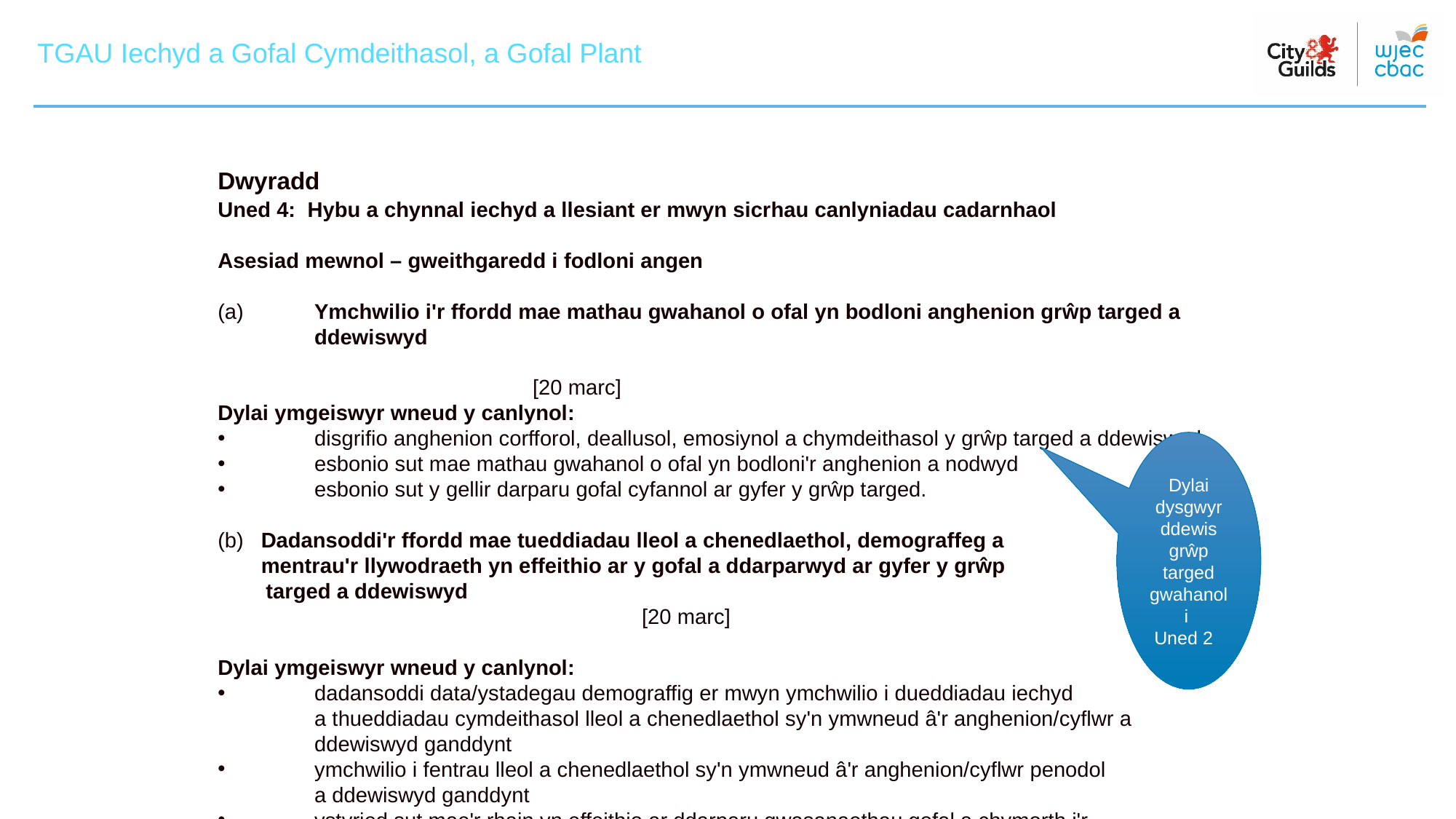

TGAU Iechyd a Gofal Cymdeithasol, a Gofal Plant

TGAU Iechyd a Gofal Cymdeithasol, a Gofal Plant
Dwyradd
Uned 4:  Hybu a chynnal iechyd a llesiant er mwyn sicrhau canlyniadau cadarnhaol

Asesiad mewnol – gweithgaredd i fodloni angen

(a)	Ymchwilio i'r ffordd mae mathau gwahanol o ofal yn bodloni anghenion grŵp targed a ddewiswyd 																	[20 marc]
Dylai ymgeiswyr wneud y canlynol:
disgrifio anghenion corfforol, deallusol, emosiynol a chymdeithasol y grŵp targed a ddewiswyd
esbonio sut mae mathau gwahanol o ofal yn bodloni'r anghenion a nodwyd
esbonio sut y gellir darparu gofal cyfannol ar gyfer y grŵp targed.

(b)	Dadansoddi'r ffordd mae tueddiadau lleol a chenedlaethol, demograffeg a
	mentrau'r llywodraeth yn effeithio ar y gofal a ddarparwyd ar gyfer y grŵp
        targed a ddewiswyd 										[20 marc]

Dylai ymgeiswyr wneud y canlynol:
dadansoddi data/ystadegau demograffig er mwyn ymchwilio i dueddiadau iechyd
a thueddiadau cymdeithasol lleol a chenedlaethol sy'n ymwneud â'r anghenion/cyflwr a ddewiswyd ganddynt
ymchwilio i fentrau lleol a chenedlaethol sy'n ymwneud â'r anghenion/cyflwr penodol
a ddewiswyd ganddynt
ystyried sut mae'r rhain yn effeithio ar ddarparu gwasanaethau gofal a chymorth i'r
grŵp targed a ddewiswyd.
Dylai dysgwyr ddewis grŵp targed gwahanol i
Uned 2